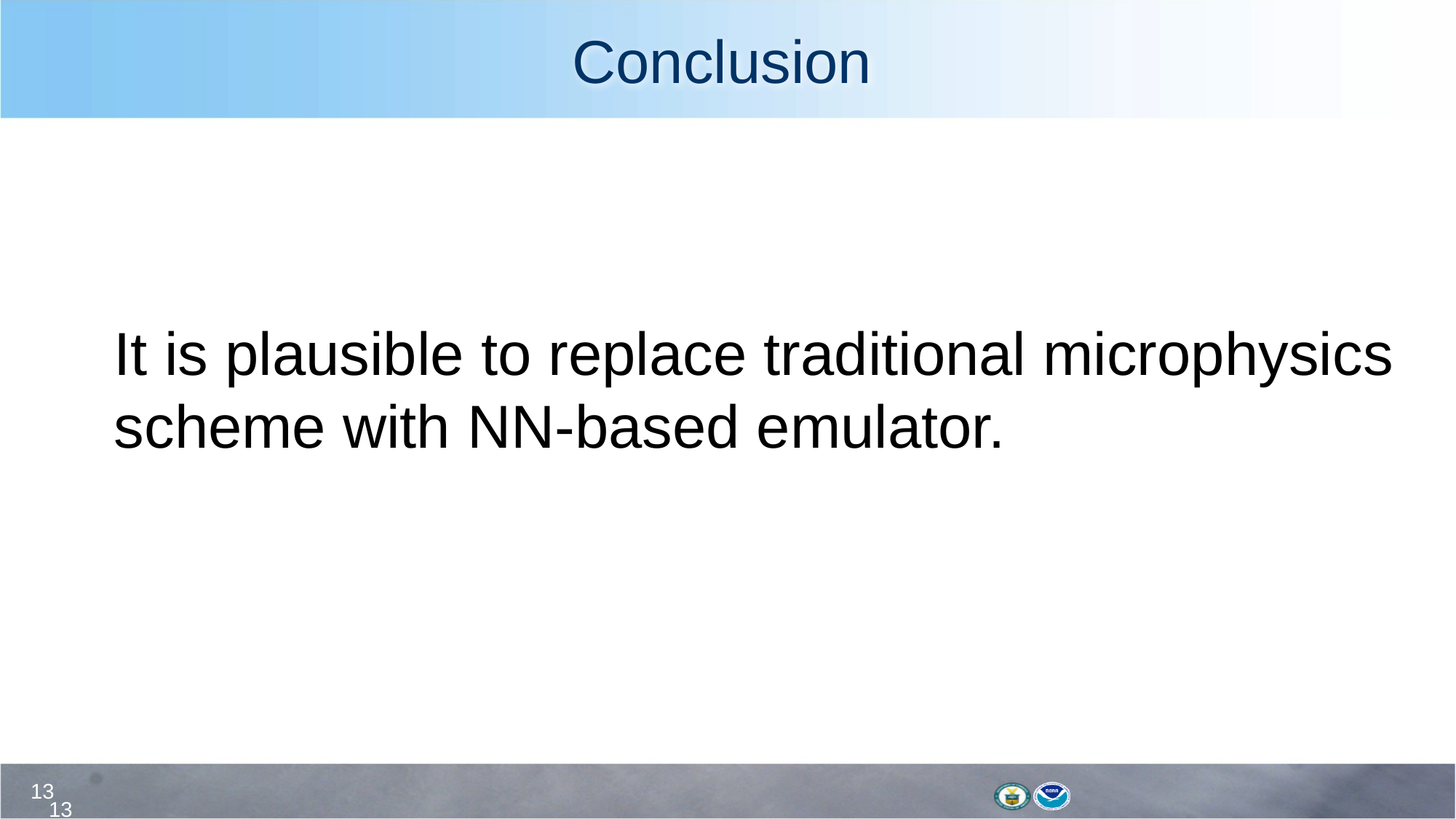

# Conclusion
It is plausible to replace traditional microphysics scheme with NN-based emulator.
13
13